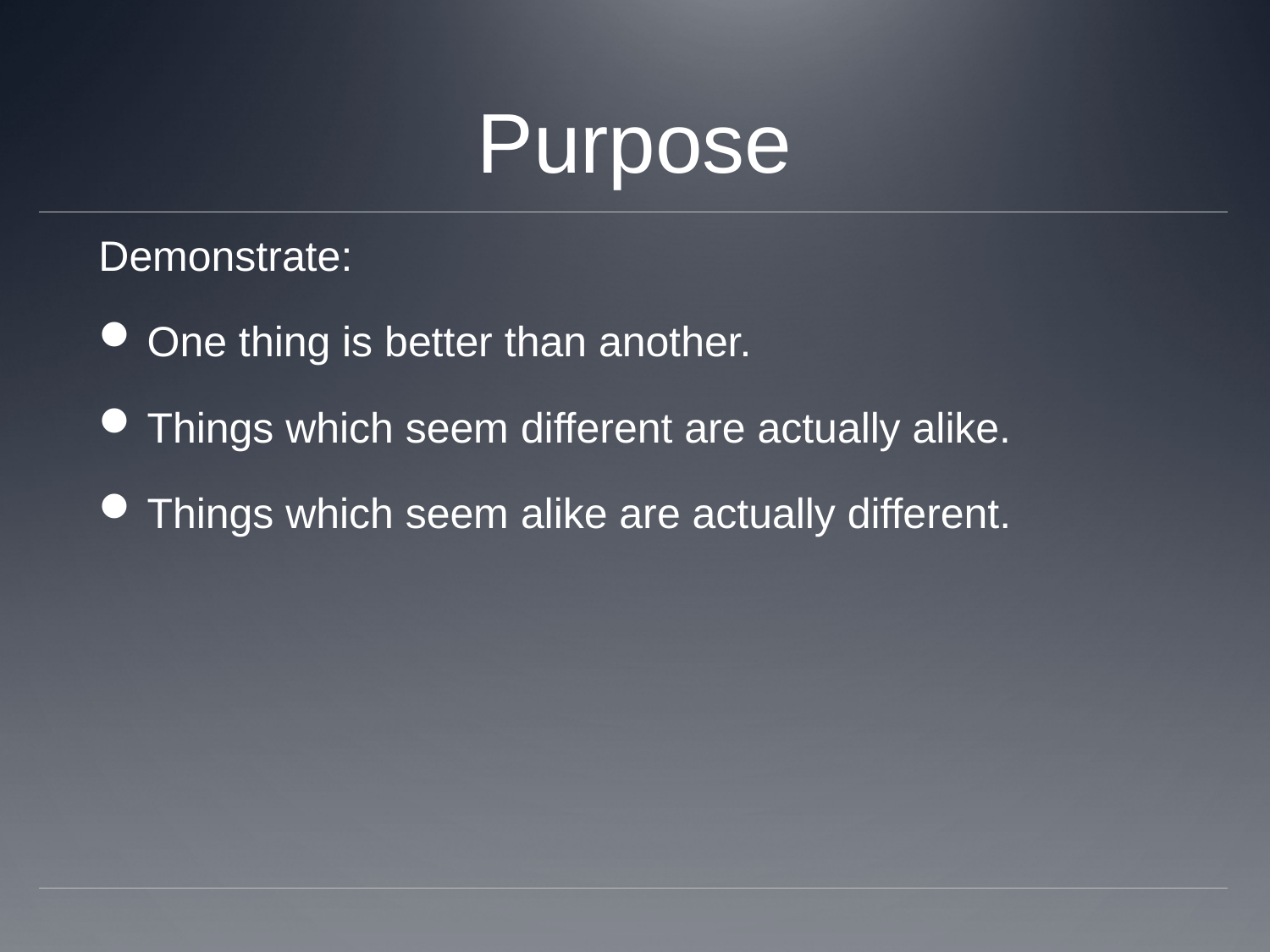

# Purpose
Demonstrate:
One thing is better than another.
Things which seem different are actually alike.
Things which seem alike are actually different.